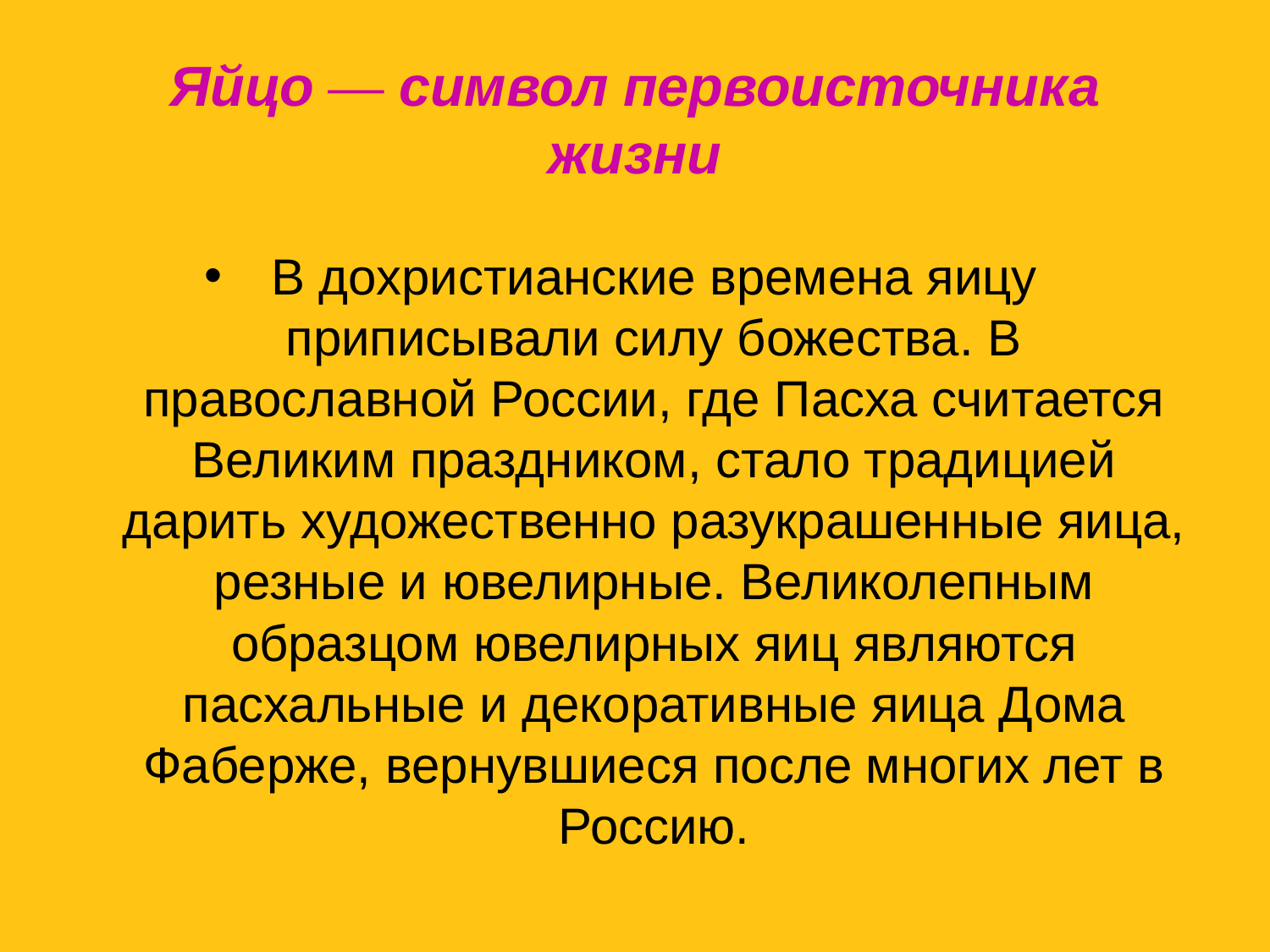

# Яйцо — символ первоисточника жизни
В дохристианские времена яицу приписывали силу божества. В православной России, где Пасха считается Великим праздником, стало традицией дарить художественно разукрашенные яица, резные и ювелирные. Великолепным образцом ювелирных яиц являются пасхальные и декоративные яица Дома Фаберже, вернувшиеся после многих лет в Россию.